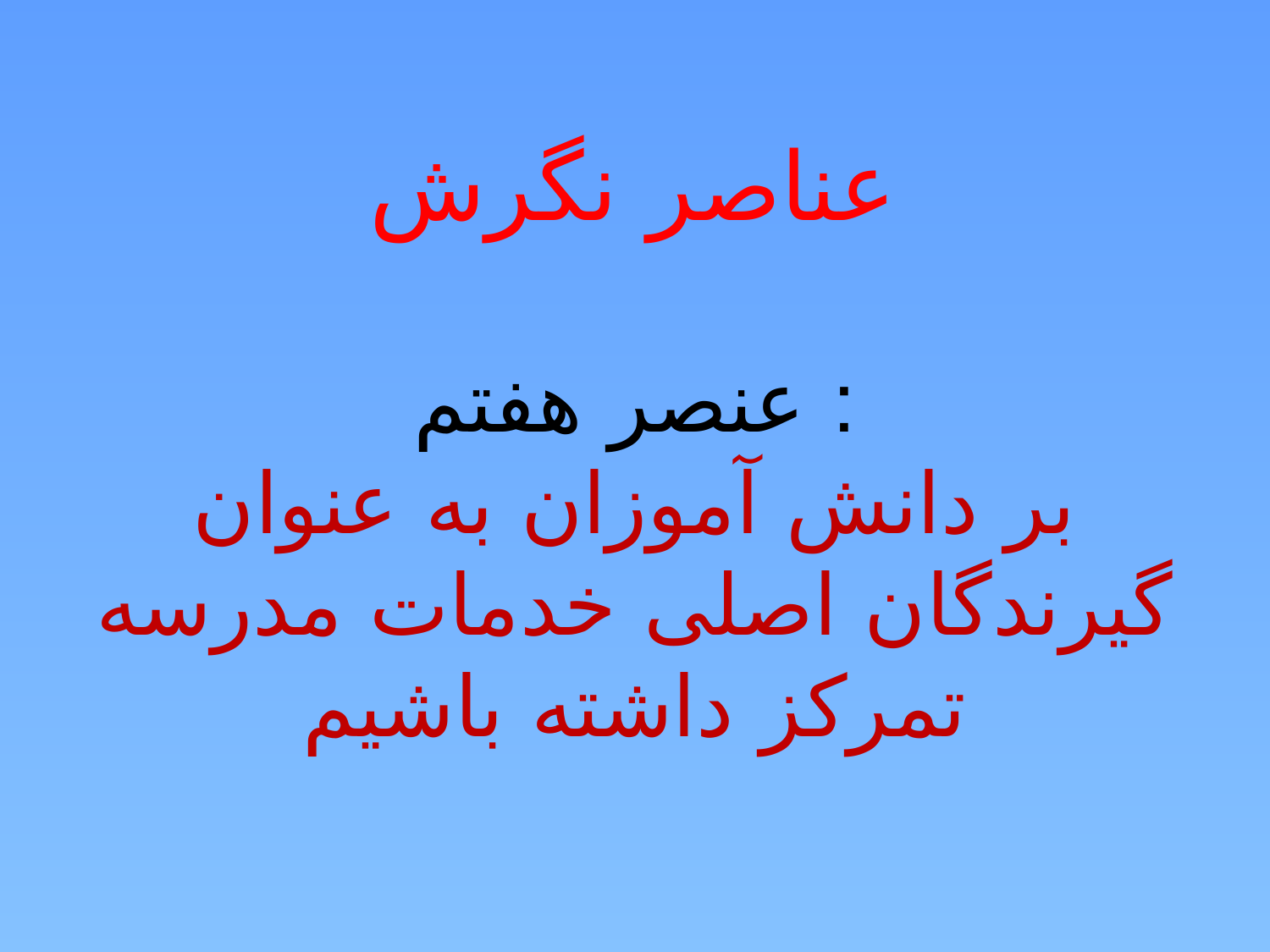

عناصر نگرش

عنصر هفتم :
بر دانش آموزان به عنوان گیرندگان اصلی خدمات مدرسه تمرکز داشته باشیم